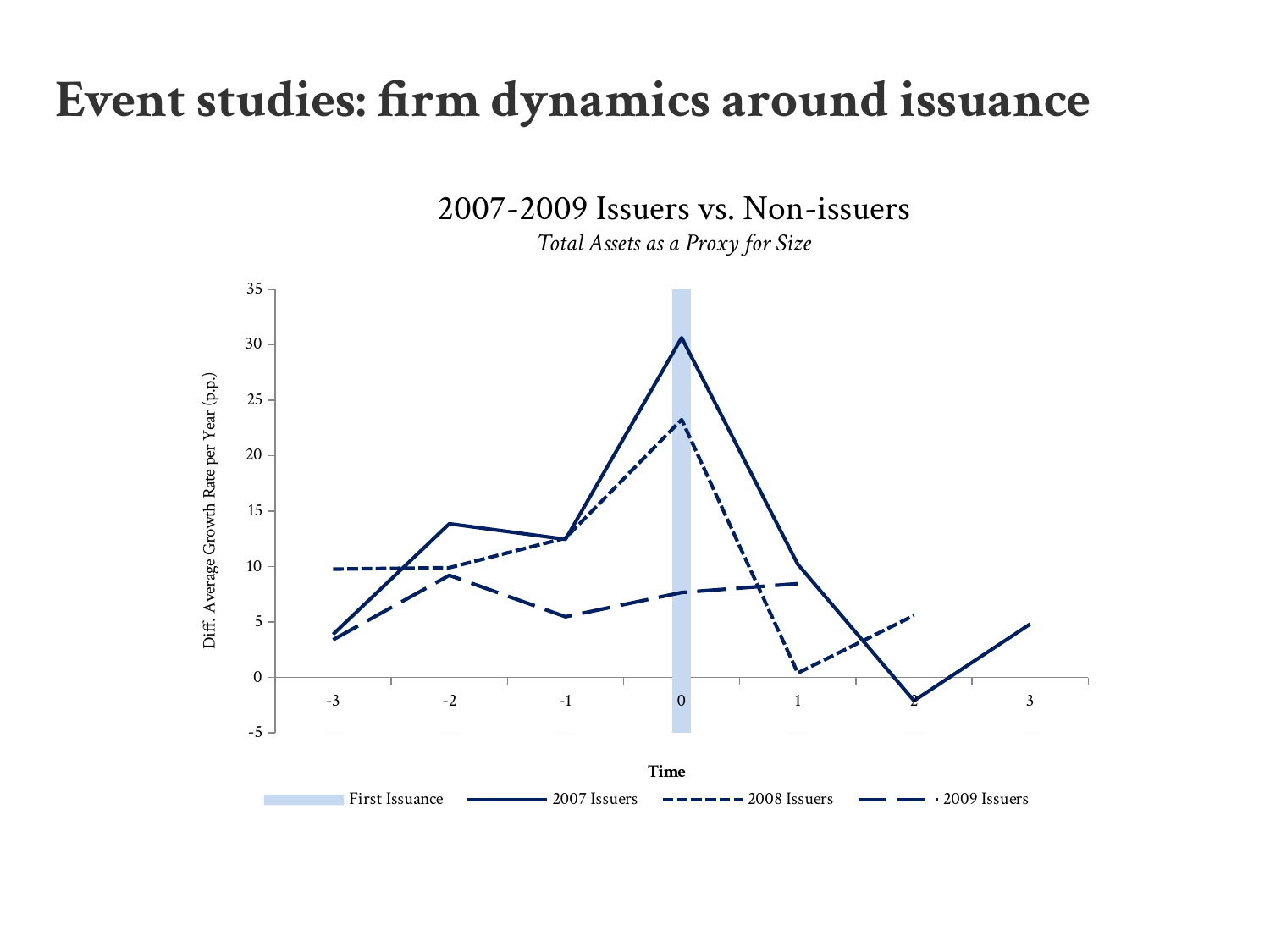

Event studies: firm dynamics around issuance
2007-2009 Issuers vs. Non-issuers
Total Assets as a Proxy for Size

### Chart

| Category | First Issuance | 2007 Issuers | 2008 Issuers | 2009 Issuers |
|---|---|---|---|---|
| -3 | 0.0 | 3.888822000000001 | 9.7616187 | 3.400030000000001 |
| -2 | 0.0 | 13.8558577 | 9.891639999999999 | 9.20717 |
| -1 | 0.0 | 12.457429999999999 | 12.57135 | 5.470186000000001 |
| 0 | 1.0 | 30.62368 | 23.23881 | 7.660683 |
| 1 | 0.0 | 10.202562 | 0.40056000000000047 | 8.452561 |
| 2 | 0.0 | -2.1035789999999994 | 5.5891839999999995 | None |
| 3 | 0.0 | 4.819291 | None | None |